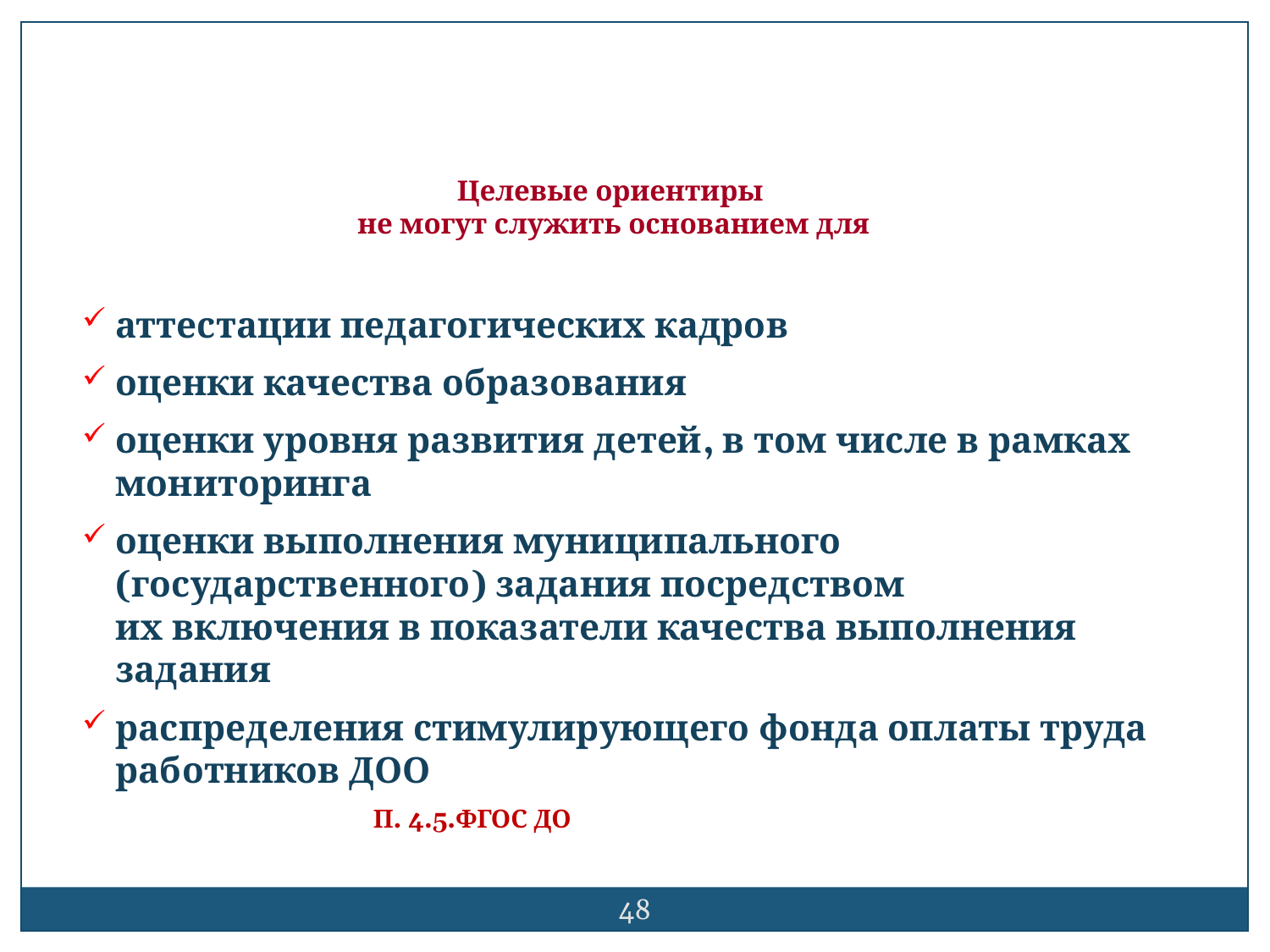

Целевые ориентиры
 не могут служить основанием для

аттестации педагогических кадров
оценки качества образования
оценки уровня развития детей, в том числе в рамках мониторинга
оценки выполнения муниципального (государственного) задания посредством
их включения в показатели качества выполнения задания
распределения стимулирующего фонда оплаты труда работников ДОО
				п. 4.5.ФГОС ДО
48